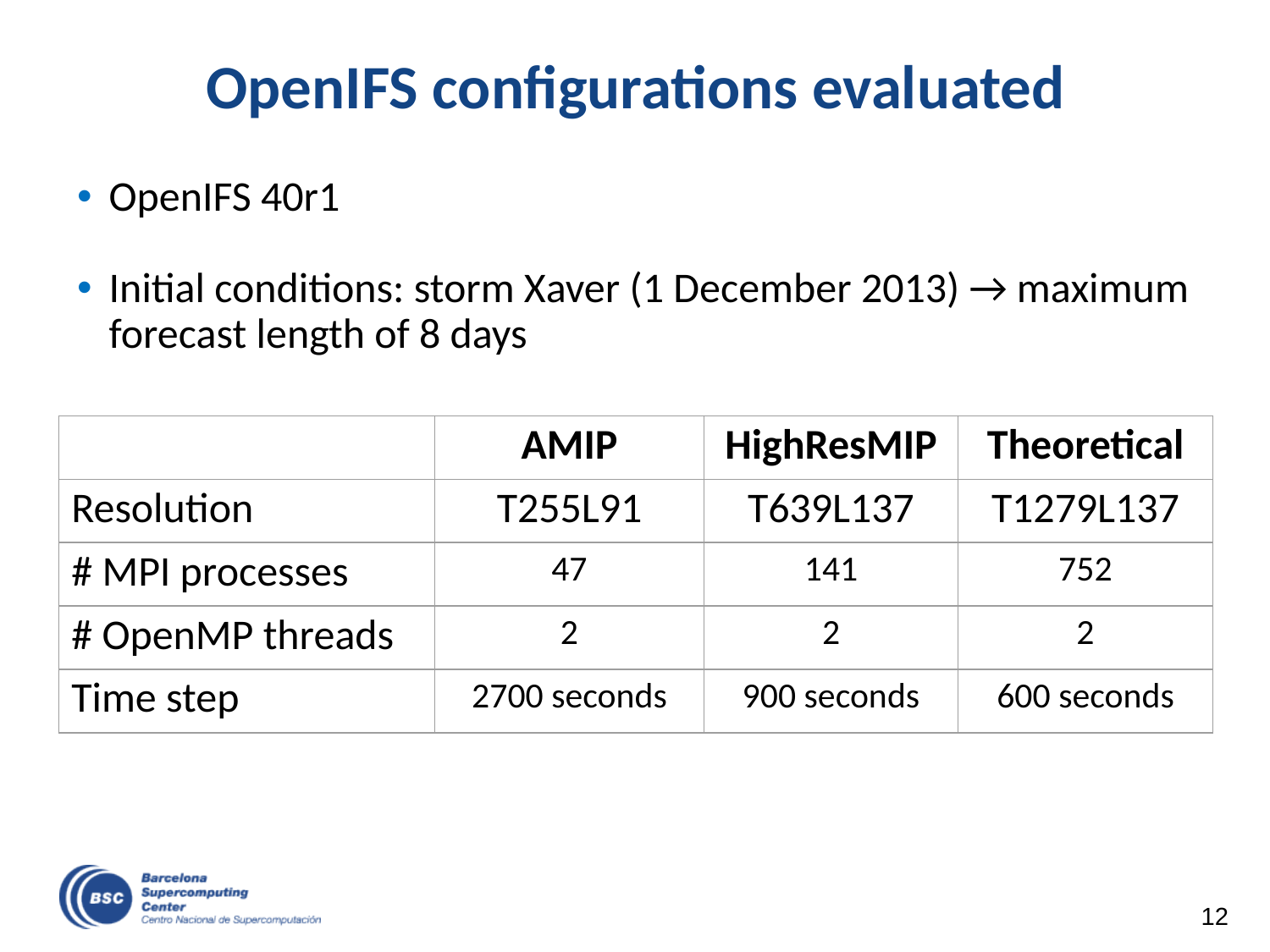

# OpenIFS configurations evaluated
OpenIFS 40r1

Initial conditions: storm Xaver (1 December 2013) → maximum forecast length of 8 days
|  | AMIP | HighResMIP | Theoretical |
| --- | --- | --- | --- |
| Resolution | T255L91 | T639L137 | T1279L137 |
| # MPI processes | 47 | 141 | 752 |
| # OpenMP threads | 2 | 2 | 2 |
| Time step | 2700 seconds | 900 seconds | 600 seconds |
12